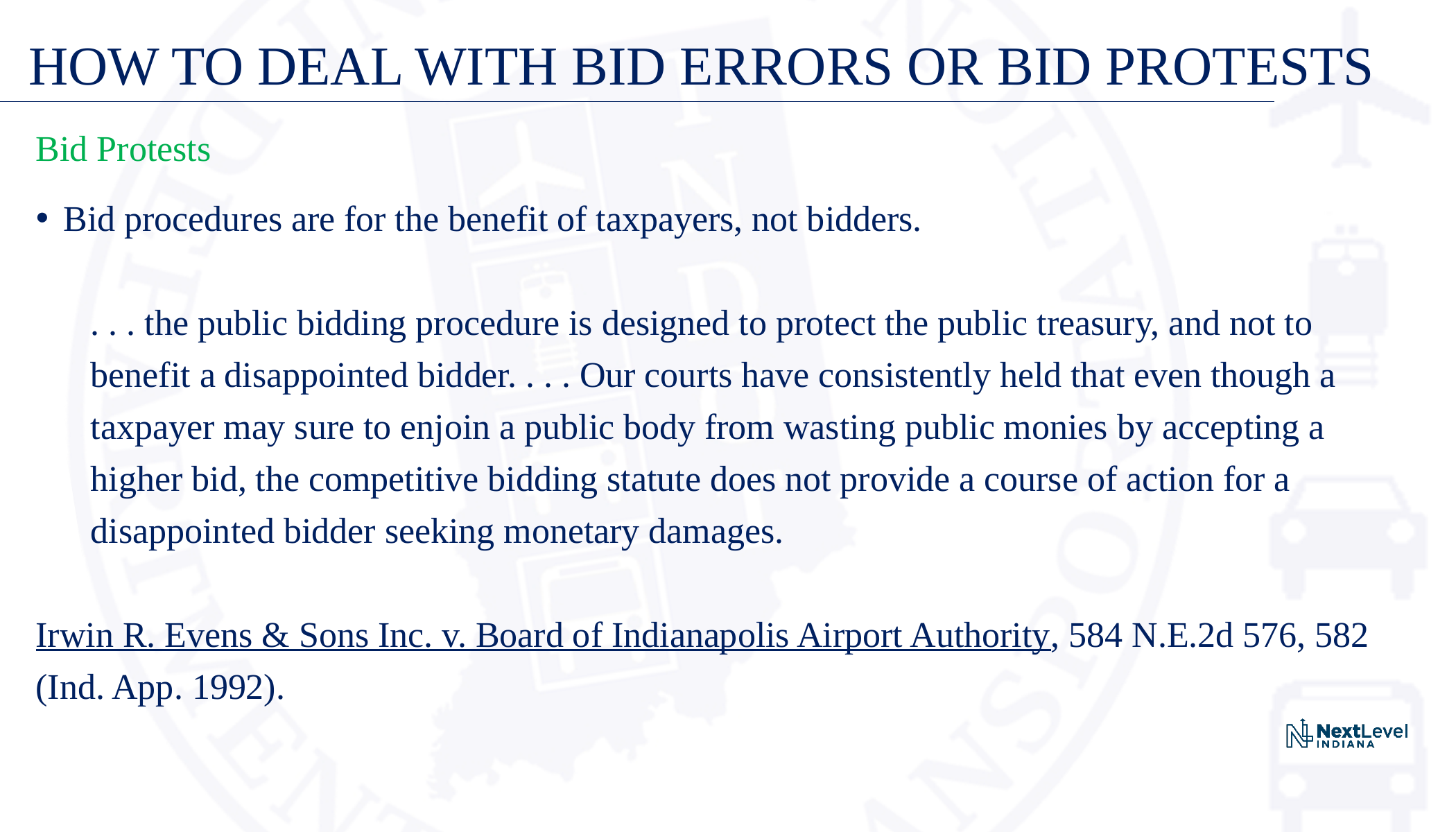

# HOW TO DEAL WITH BID ERRORS OR BID PROTESTS
Bid Protests

Bid procedures are for the benefit of taxpayers, not bidders.

. . . the public bidding procedure is designed to protect the public treasury, and not to benefit a disappointed bidder. . . . Our courts have consistently held that even though a taxpayer may sure to enjoin a public body from wasting public monies by accepting a higher bid, the competitive bidding statute does not provide a course of action for a disappointed bidder seeking monetary damages.

Irwin R. Evens & Sons Inc. v. Board of Indianapolis Airport Authority, 584 N.E.2d 576, 582 (Ind. App. 1992).